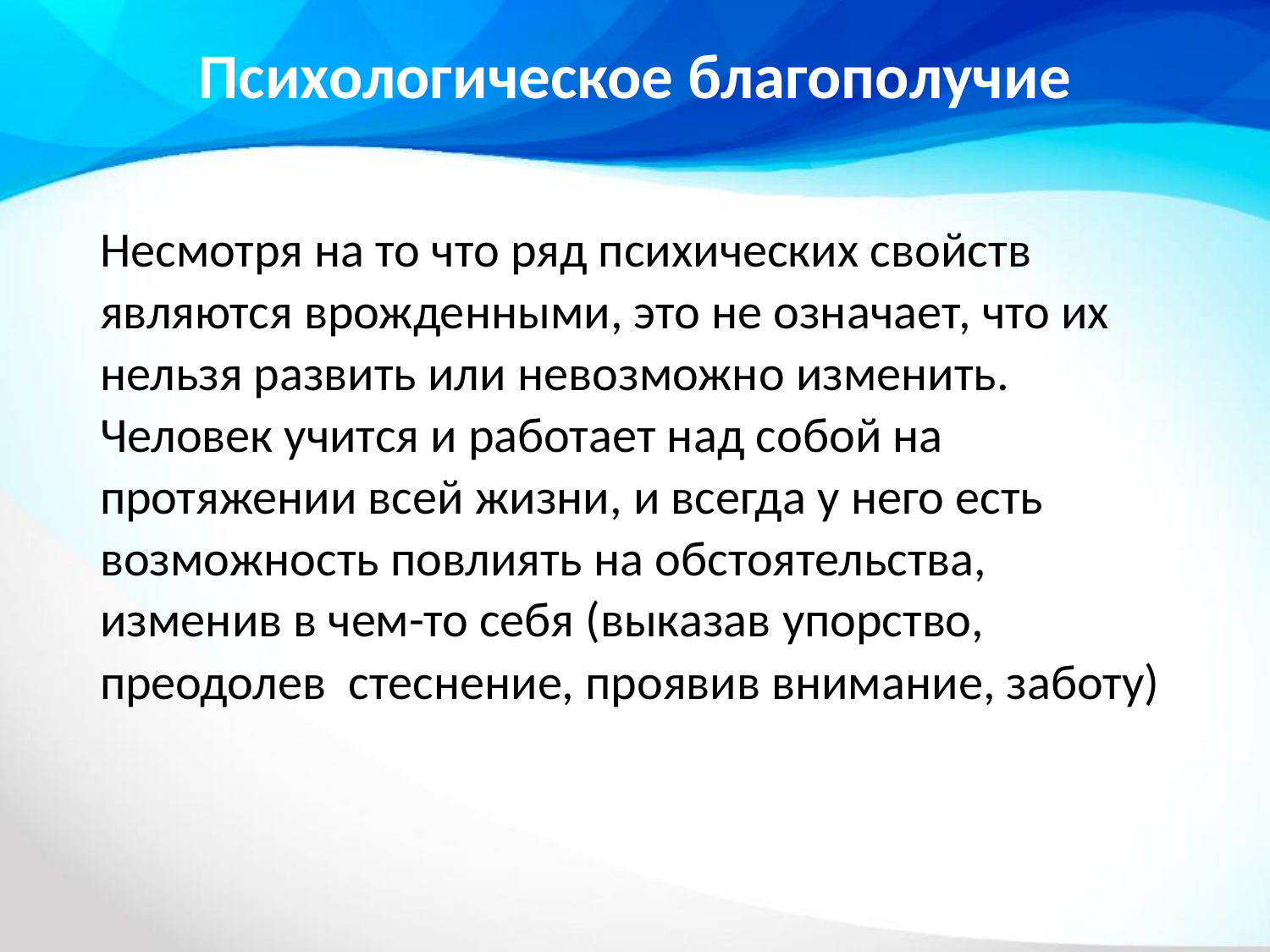

# Психологическое благополучие
Несмотря на то что ряд психических свойств являются врожденными, это не означает, что их нельзя развить или невозможно изменить. Человек учится и работает над собой на протяжении всей жизни, и всегда у него есть возможность повлиять на обстоятельства, изменив в чем-то себя (выказав упорство, преодолев  стеснение, проявив внимание, заботу)